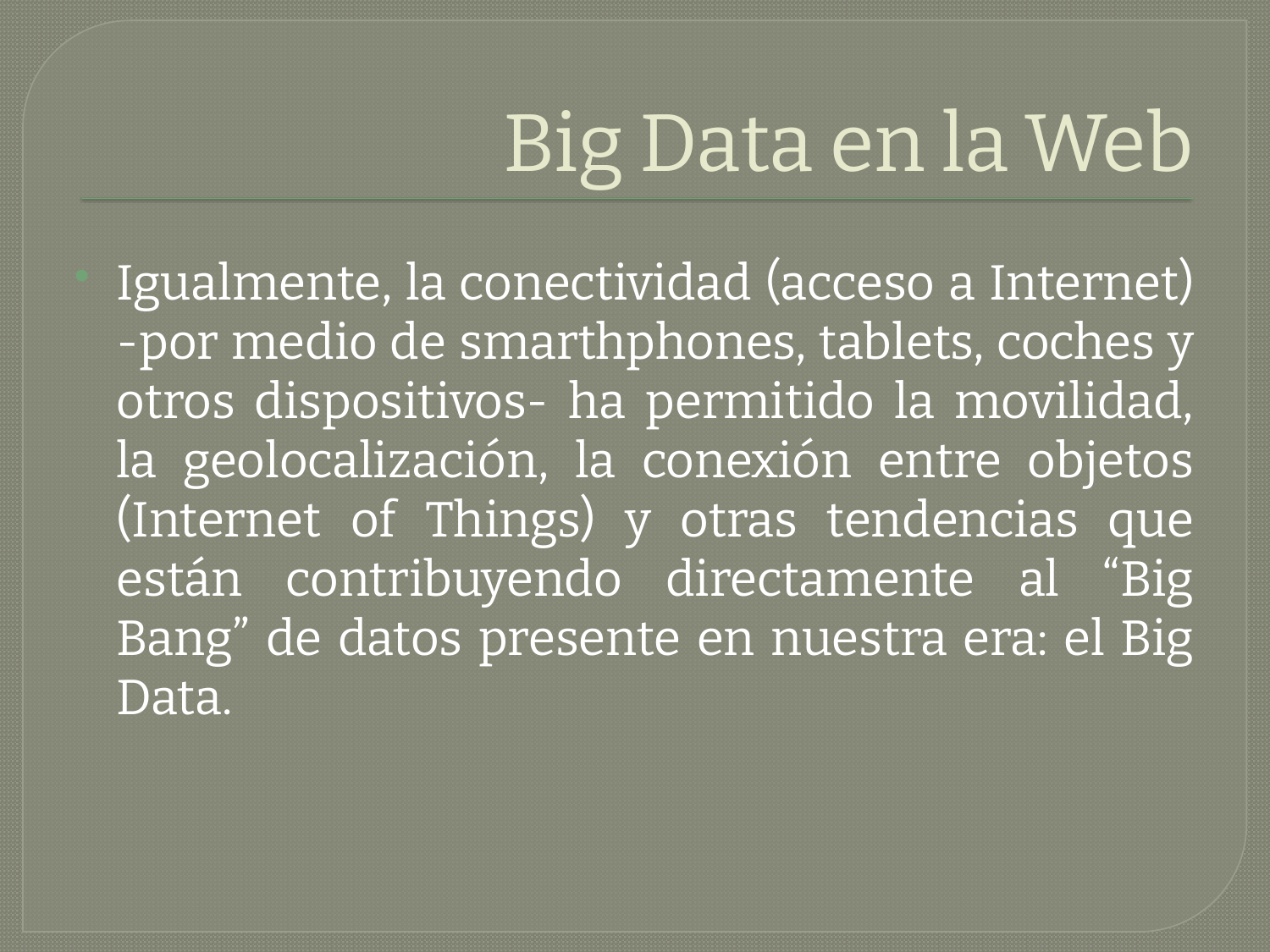

# Big Data en la Web
Igualmente, la conectividad (acceso a Internet) -por medio de smarthphones, tablets, coches y otros dispositivos- ha permitido la movilidad, la geolocalización, la conexión entre objetos (Internet of Things) y otras tendencias que están contribuyendo directamente al “Big Bang” de datos presente en nuestra era: el Big Data.